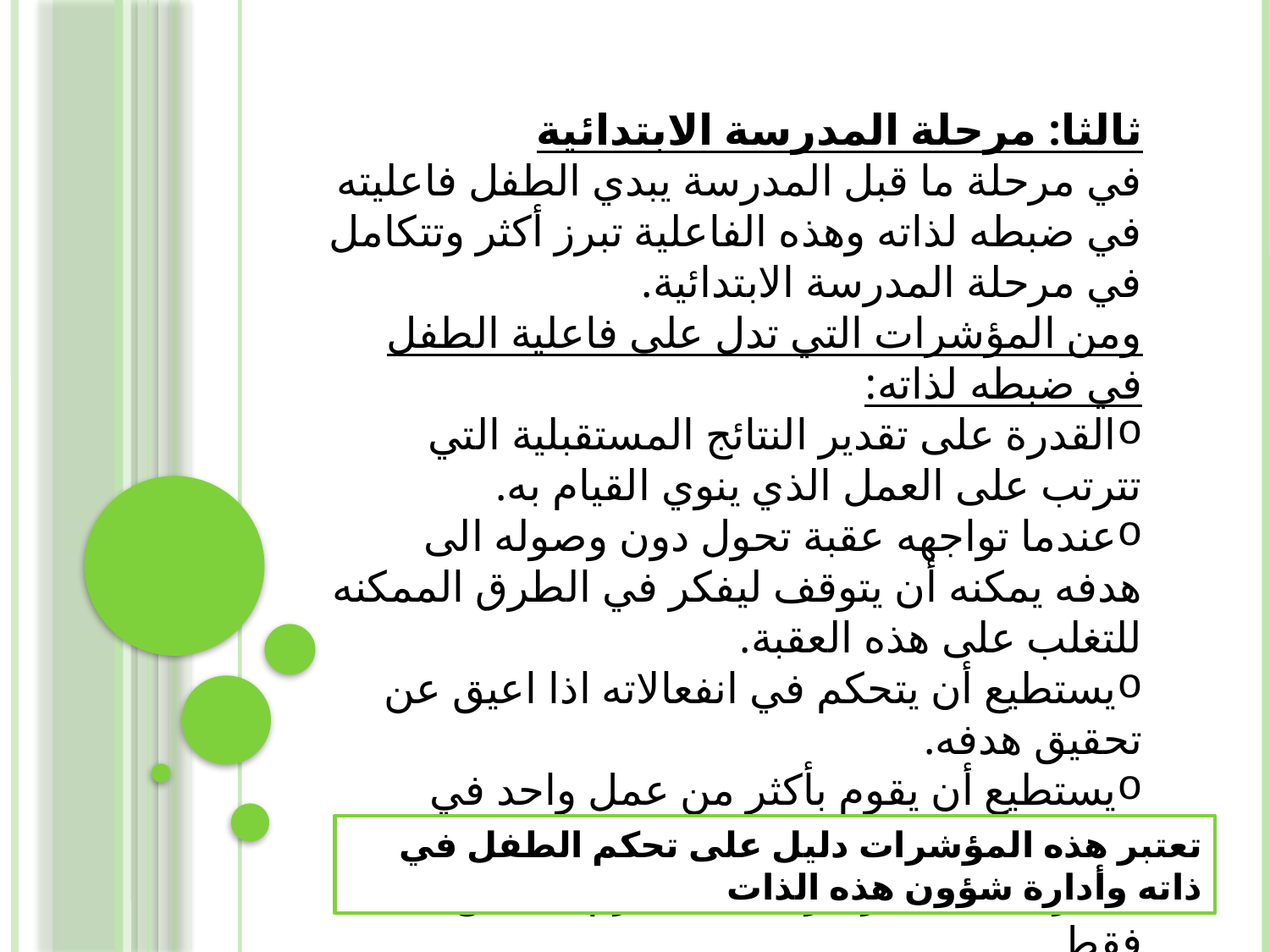

ثالثا: مرحلة المدرسة الابتدائية
في مرحلة ما قبل المدرسة يبدي الطفل فاعليته في ضبطه لذاته وهذه الفاعلية تبرز أكثر وتتكامل في مرحلة المدرسة الابتدائية.
ومن المؤشرات التي تدل على فاعلية الطفل في ضبطه لذاته:
القدرة على تقدير النتائج المستقبلية التي تترتب على العمل الذي ينوي القيام به.
عندما تواجهه عقبة تحول دون وصوله الى هدفه يمكنه أن يتوقف ليفكر في الطرق الممكنه للتغلب على هذه العقبة.
يستطيع أن يتحكم في انفعالاته اذا اعيق عن تحقيق هدفه.
يستطيع أن يقوم بأكثر من عمل واحد في الوقت الواحد عندما تكون هذه الأعمال بسيطة.
قدرته على التركيز على ما يلزم لتحقيق هدفه فقط.

تعتبر هذه المؤشرات دليل على تحكم الطفل في ذاته وأدارة شؤون هذه الذات